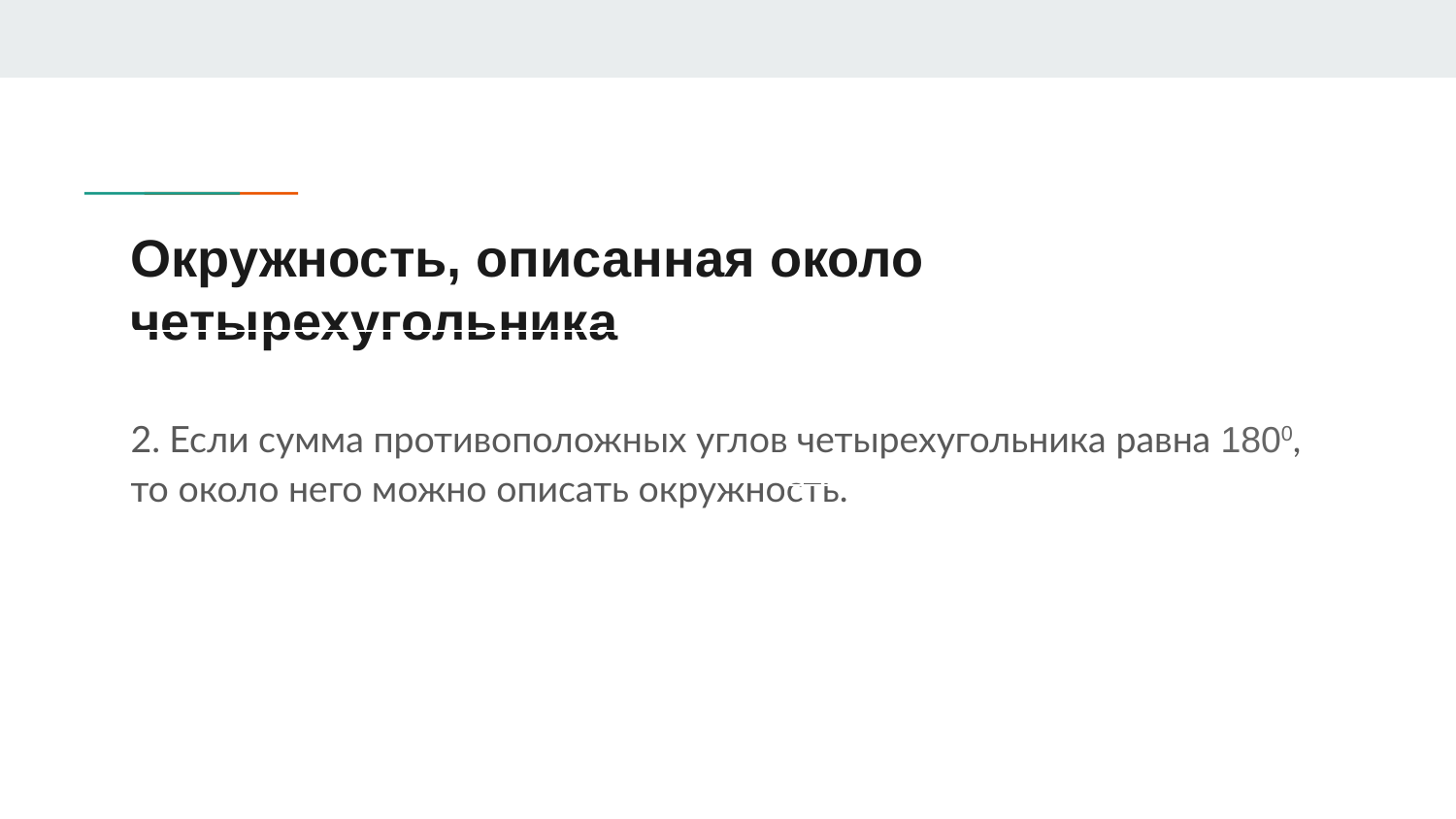

# Окружность, описанная около четырехугольника

2. Если сумма противоположных углов четырехугольника равна 1800, то около него можно описать окружность.